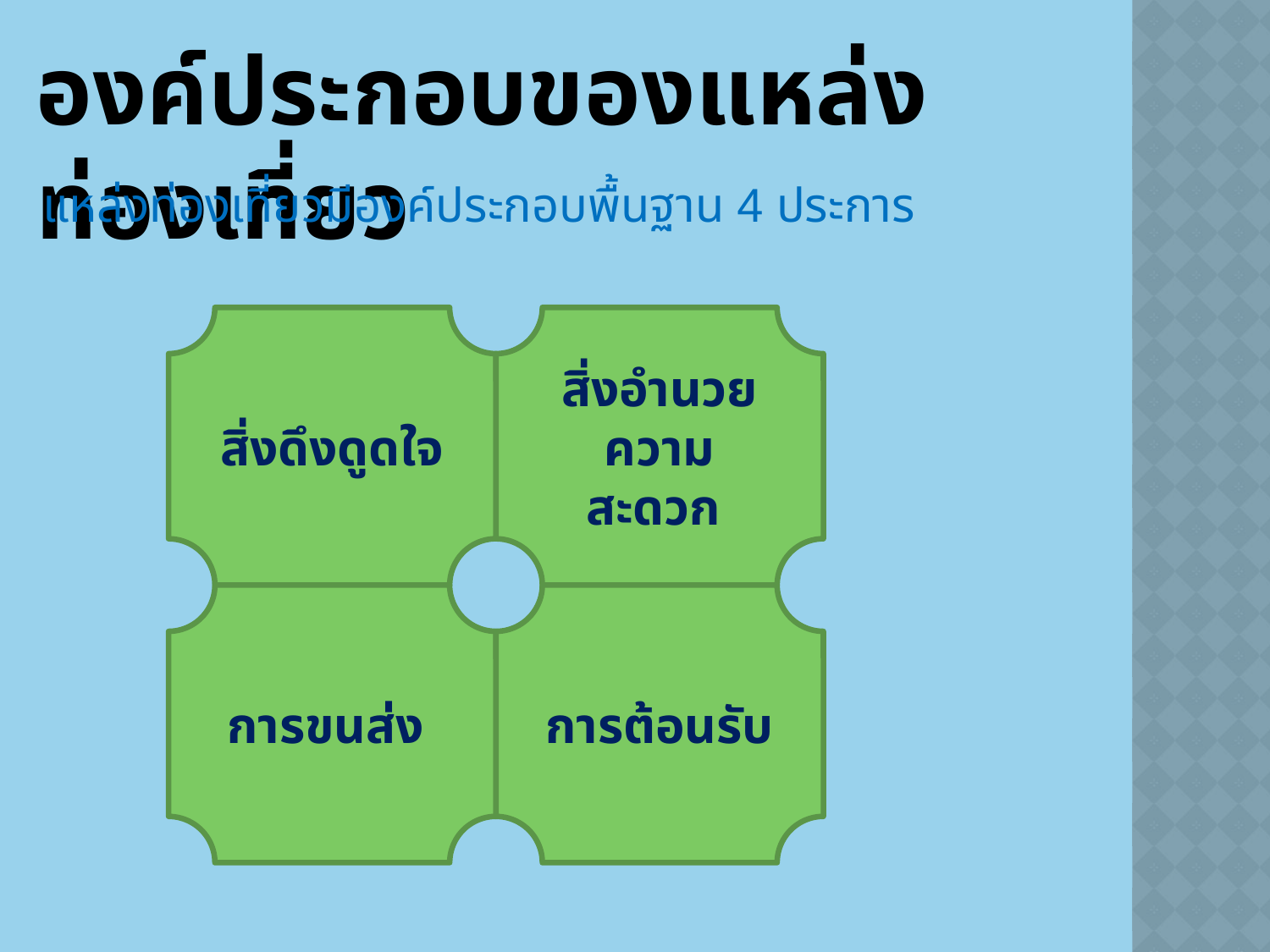

# องค์ประกอบของแหล่งท่องเที่ยว
แหล่งท่องเที่ยวมีองค์ประกอบพื้นฐาน 4 ประการ
สิ่งดึงดูดใจ
สิ่งอำนวยความสะดวก
การขนส่ง
การต้อนรับ